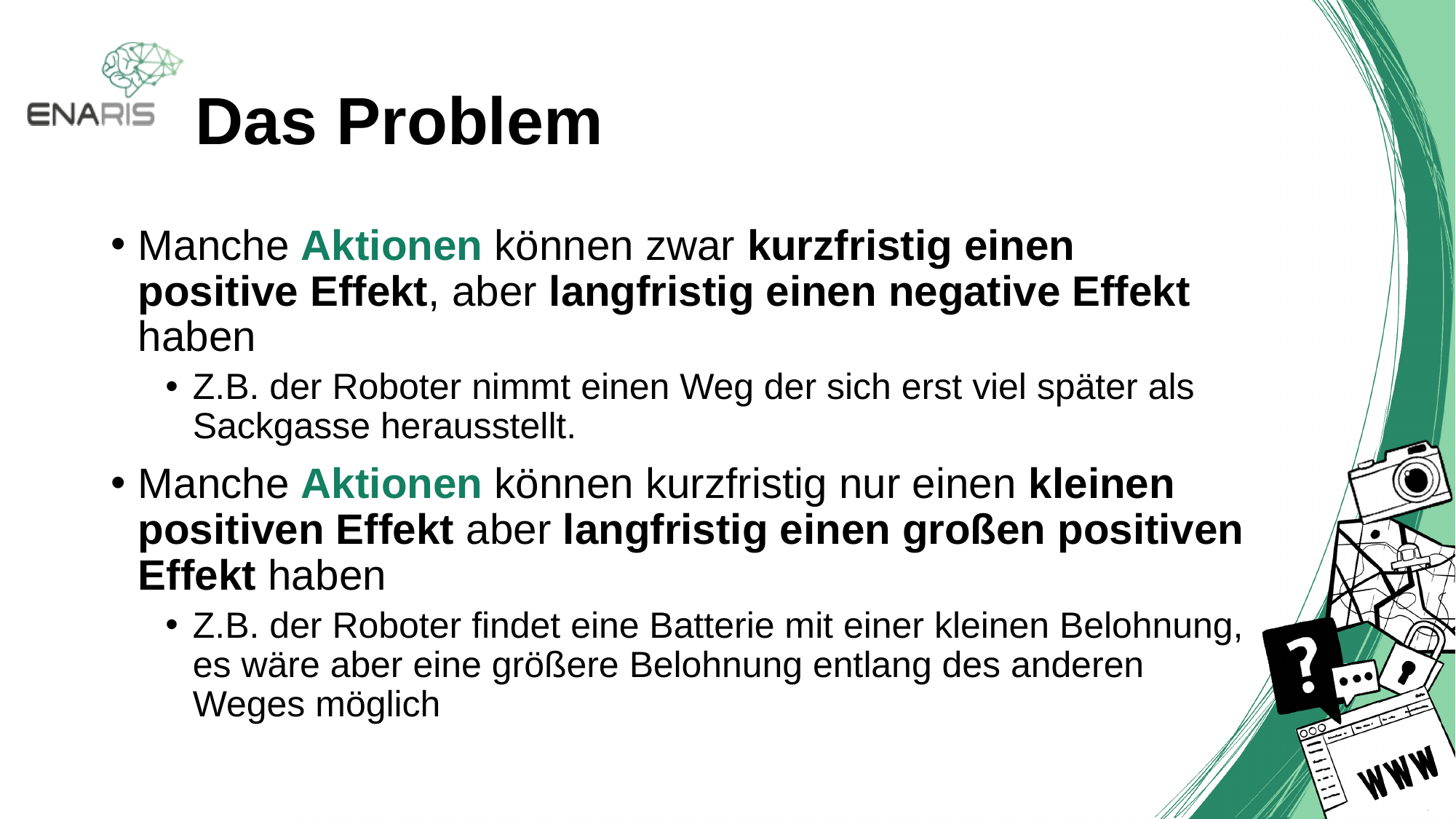

# Das Problem
Manche Aktionen können zwar kurzfristig einen positive Effekt, aber langfristig einen negative Effekt haben
Z.B. der Roboter nimmt einen Weg der sich erst viel später als Sackgasse herausstellt.
Manche Aktionen können kurzfristig nur einen kleinen positiven Effekt aber langfristig einen großen positiven Effekt haben
Z.B. der Roboter findet eine Batterie mit einer kleinen Belohnung, es wäre aber eine größere Belohnung entlang des anderen Weges möglich